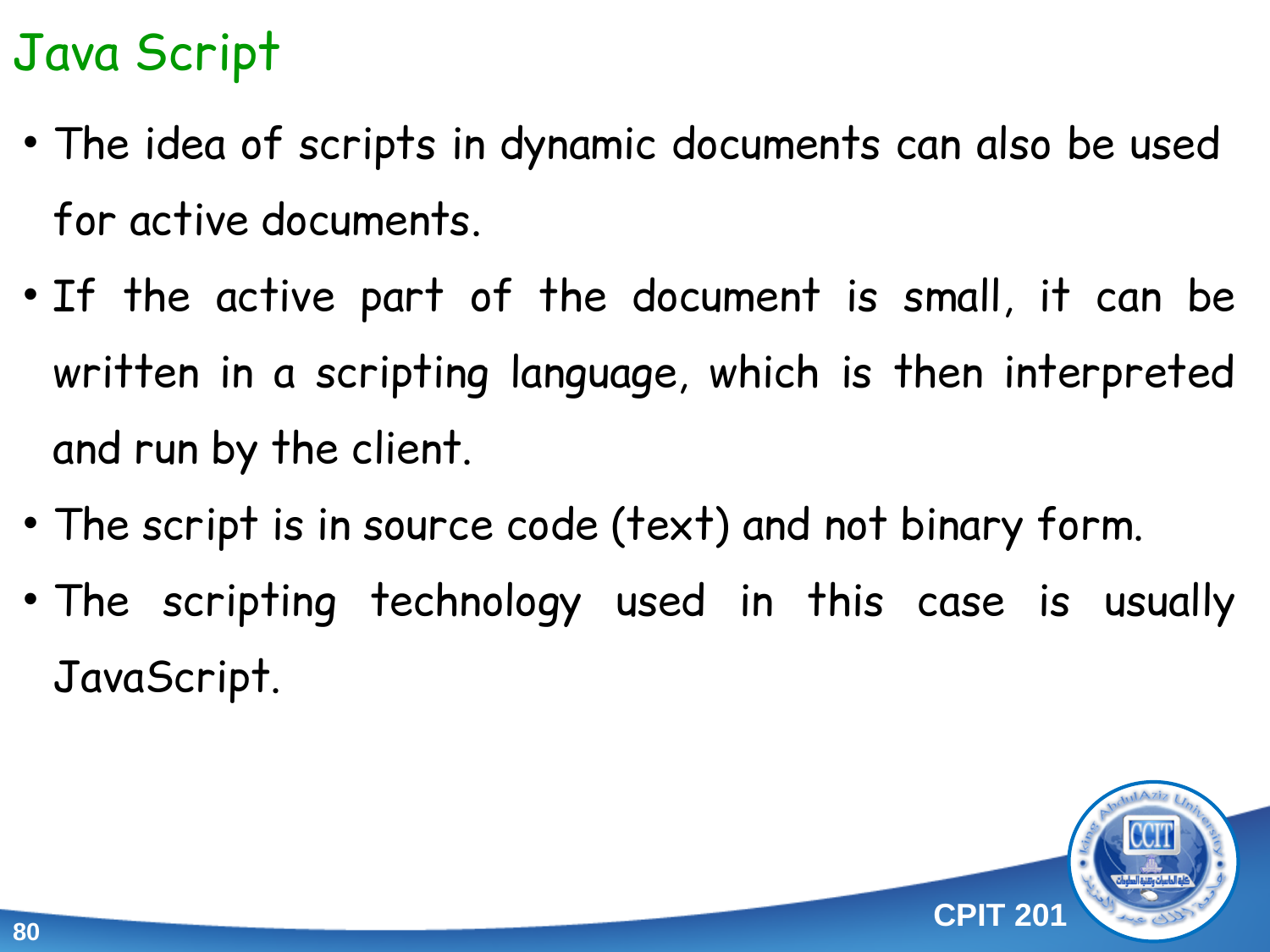

Java Script
The idea of scripts in dynamic documents can also be used  for active documents.
If the active part of the document is small, it can be written in a scripting language, which is then interpreted and run by the client.
The script is in source code (text) and not binary form.
The scripting technology used in this case is usually JavaScript.

80